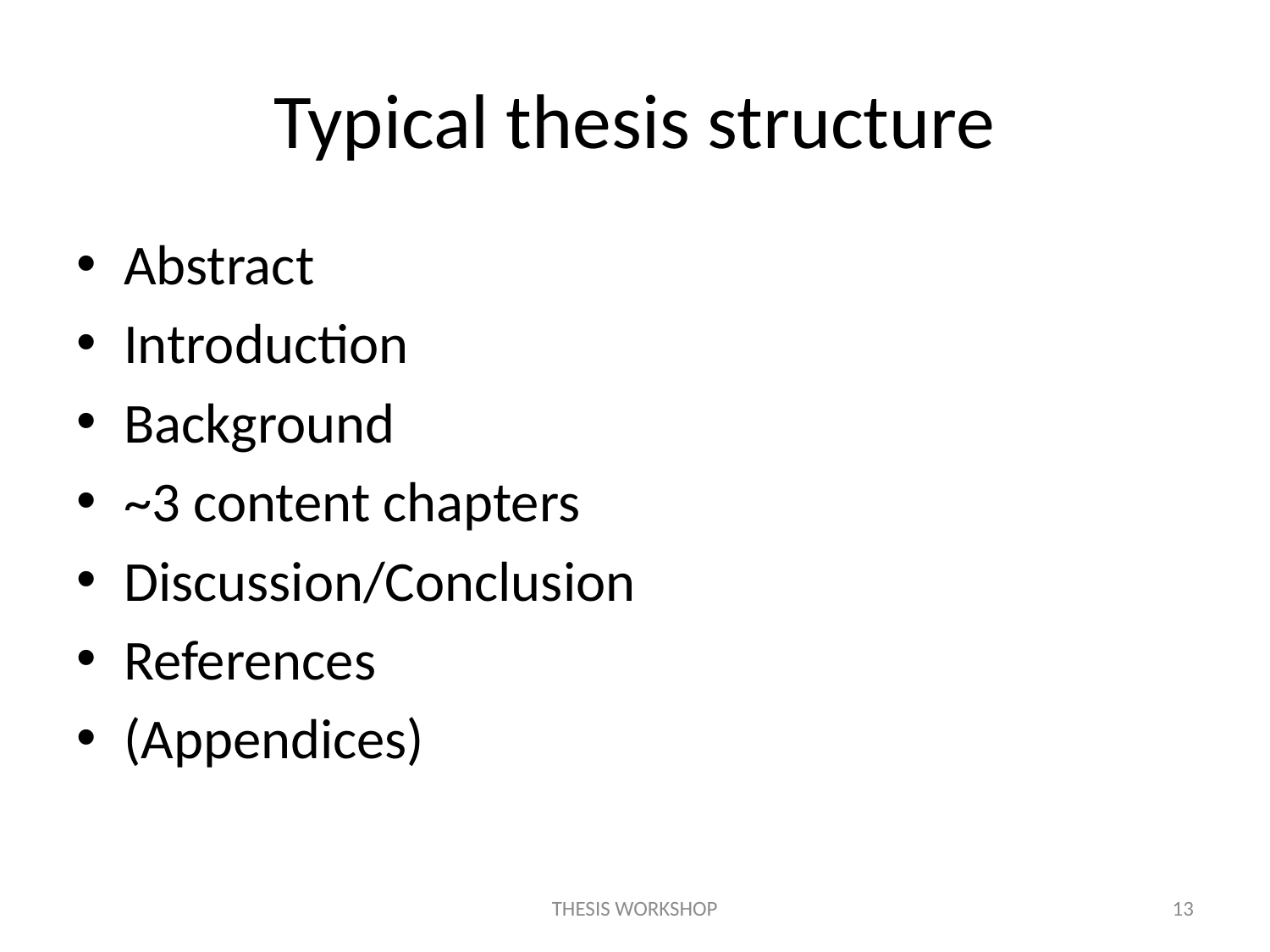

# Typical thesis structure
Abstract
Introduction
Background
~3 content chapters
Discussion/Conclusion
References
(Appendices)

THESIS WORKSHOP
13